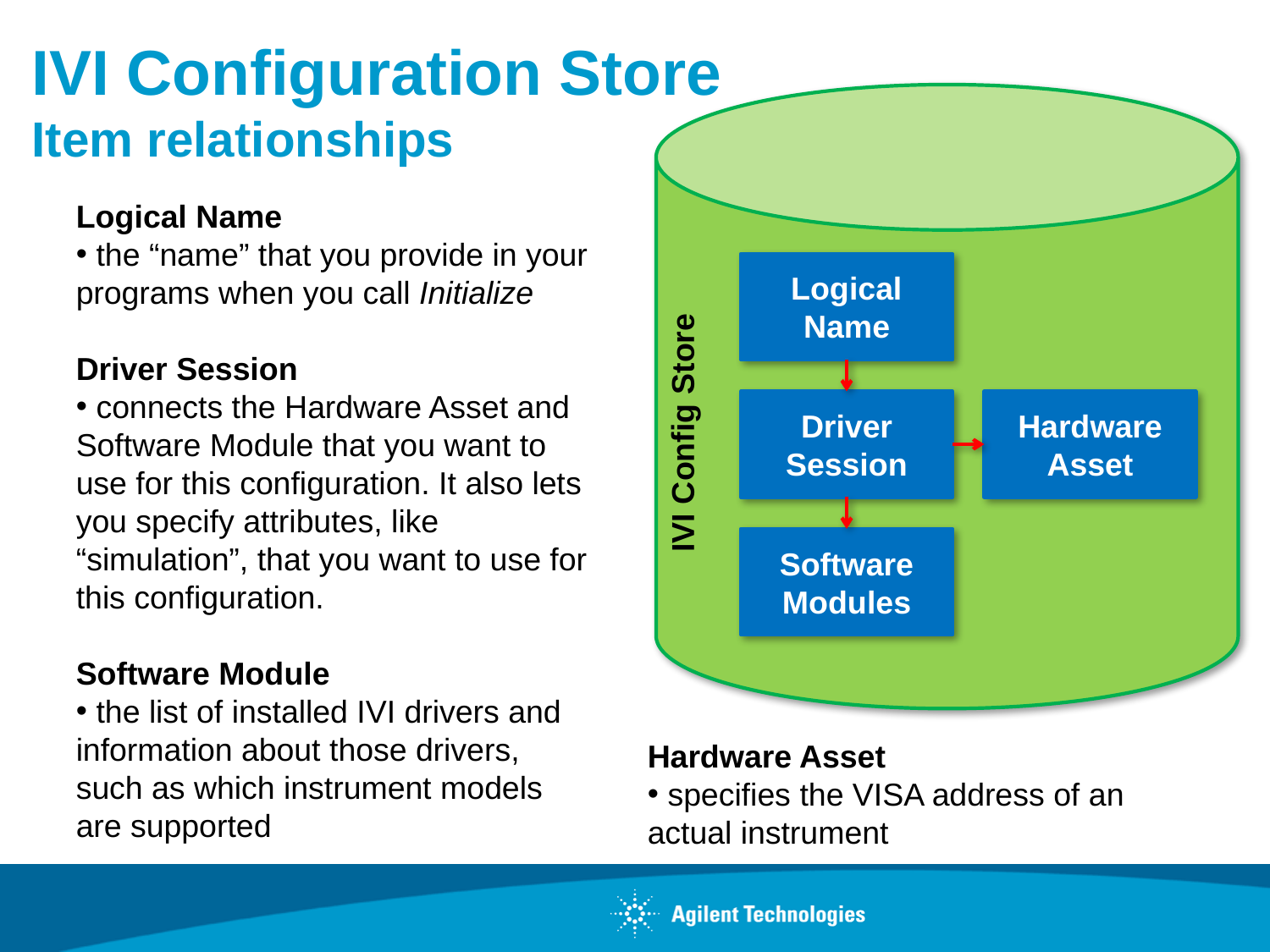

# IVI Configuration Store Item relationships
IVI Config Store

Logical Name
 the “name” that you provide in your programs when you call Initialize
Driver Session
 connects the Hardware Asset and Software Module that you want to use for this configuration. It also lets you specify attributes, like “simulation”, that you want to use for this configuration.
Software Module
 the list of installed IVI drivers and information about those drivers, such as which instrument models are supported
Logical Name
Driver Session
Hardware Asset
Software Modules
Hardware Asset
 specifies the VISA address of an actual instrument